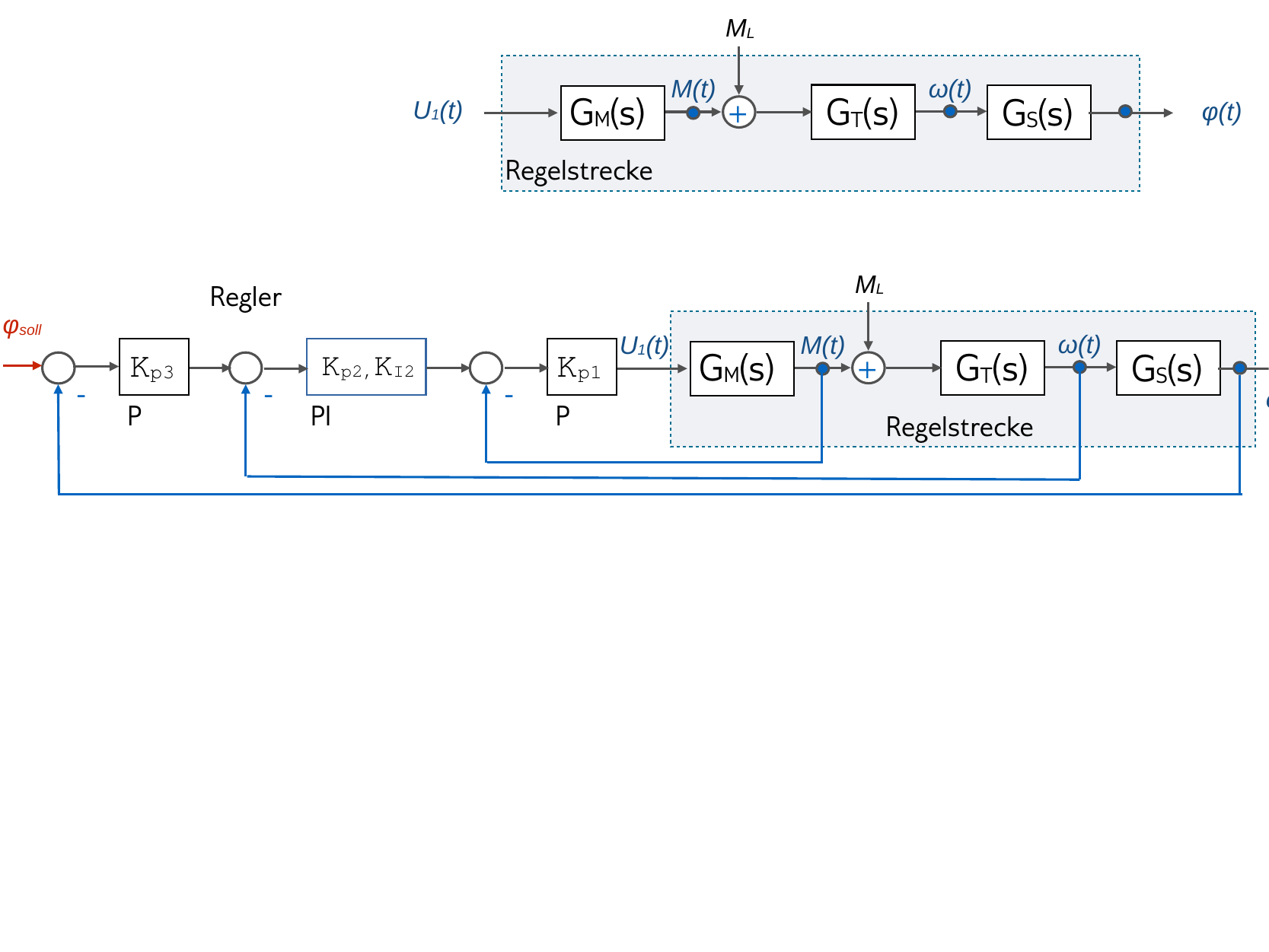

ML

ω(t)
M(t)
GM(s)

GT(s)

GS(s)

+

U1(t)
φ(t)

Regelstrecke
Regler
ML

φsoll

Kp3

Kp2,KI2
Kp1

ω(t)
U1(t)
M(t)
GM(s)

GT(s)

GS(s)

+

-
-
-

φ(t)

P
PI
P
Regelstrecke